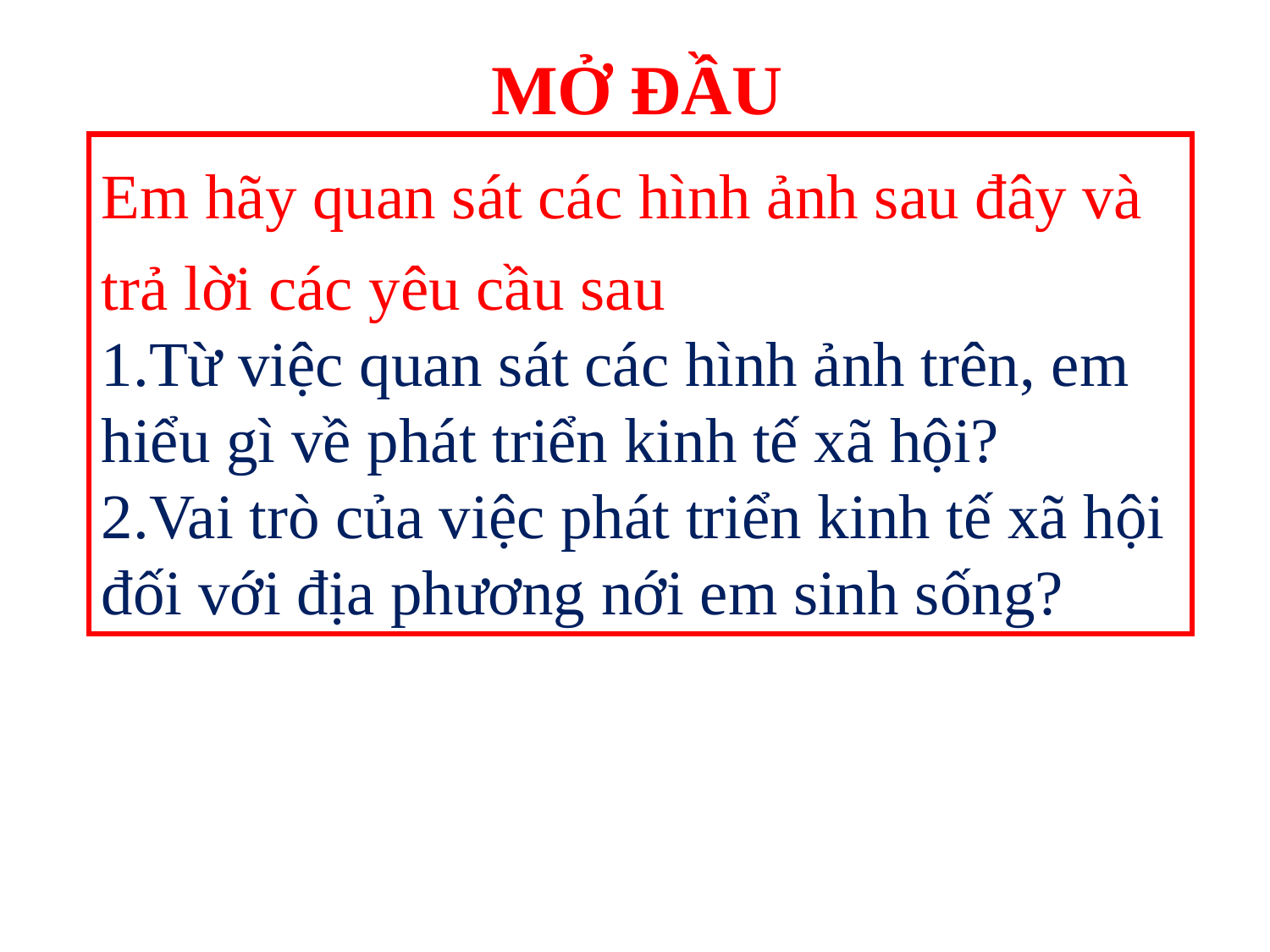

MỞ ĐẦU
Em hãy quan sát các hình ảnh sau đây và trả lời các yêu cầu sau
1.Từ việc quan sát các hình ảnh trên, em hiểu gì về phát triển kinh tế xã hội?
2.Vai trò của việc phát triển kinh tế xã hội đối với địa phương nới em sinh sống?